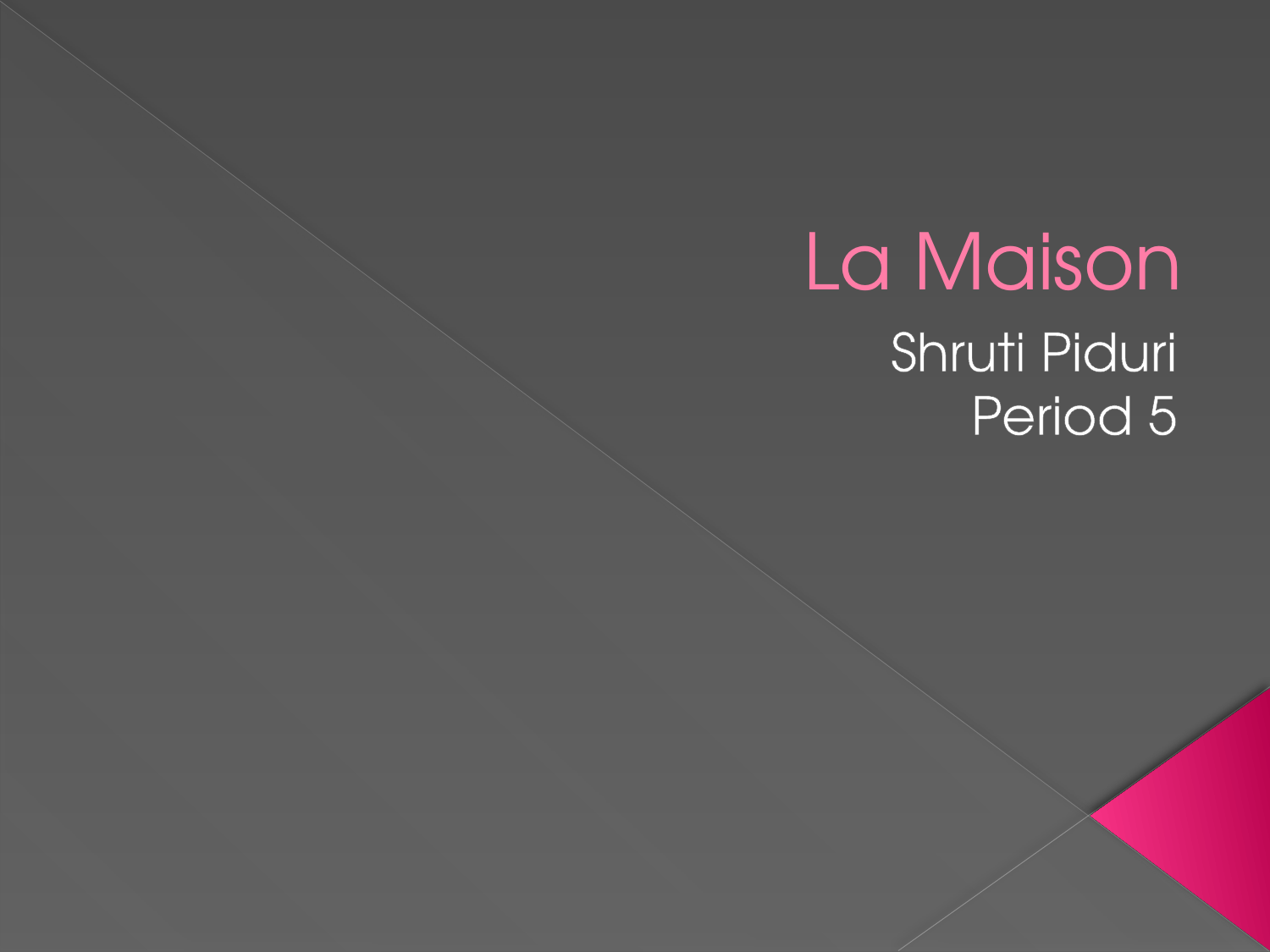

# La Maison
Shruti Piduri
Period 5